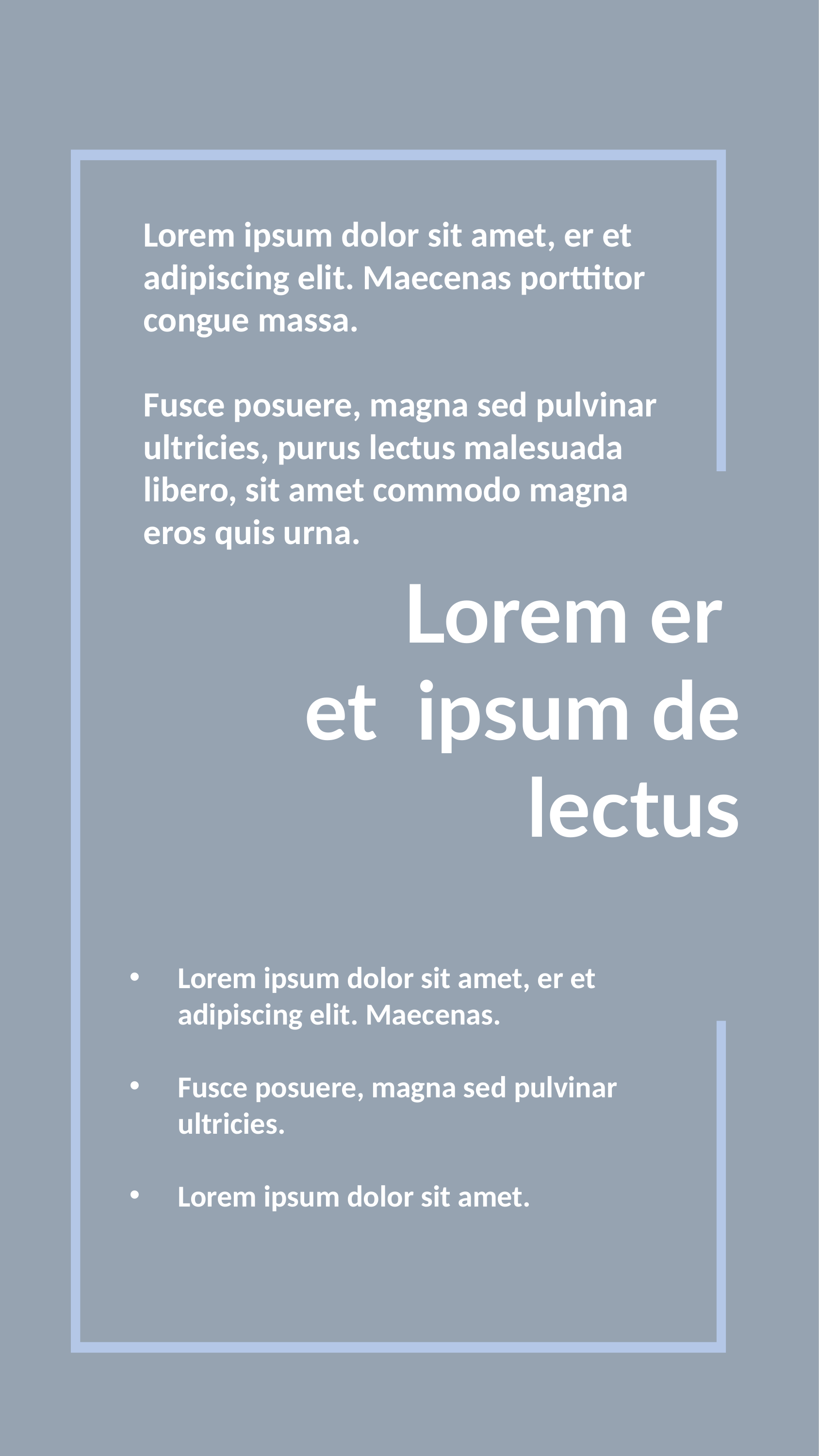

Lorem ipsum dolor sit amet, er et adipiscing elit. Maecenas porttitor congue massa.

Fusce posuere, magna sed pulvinar ultricies, purus lectus malesuada libero, sit amet commodo magna eros quis urna.

Lorem er
et  ipsum de
 lectus

Lorem ipsum dolor sit amet, er et  adipiscing elit. Maecenas.

Fusce posuere, magna sed pulvinar ultricies.

Lorem ipsum dolor sit amet.